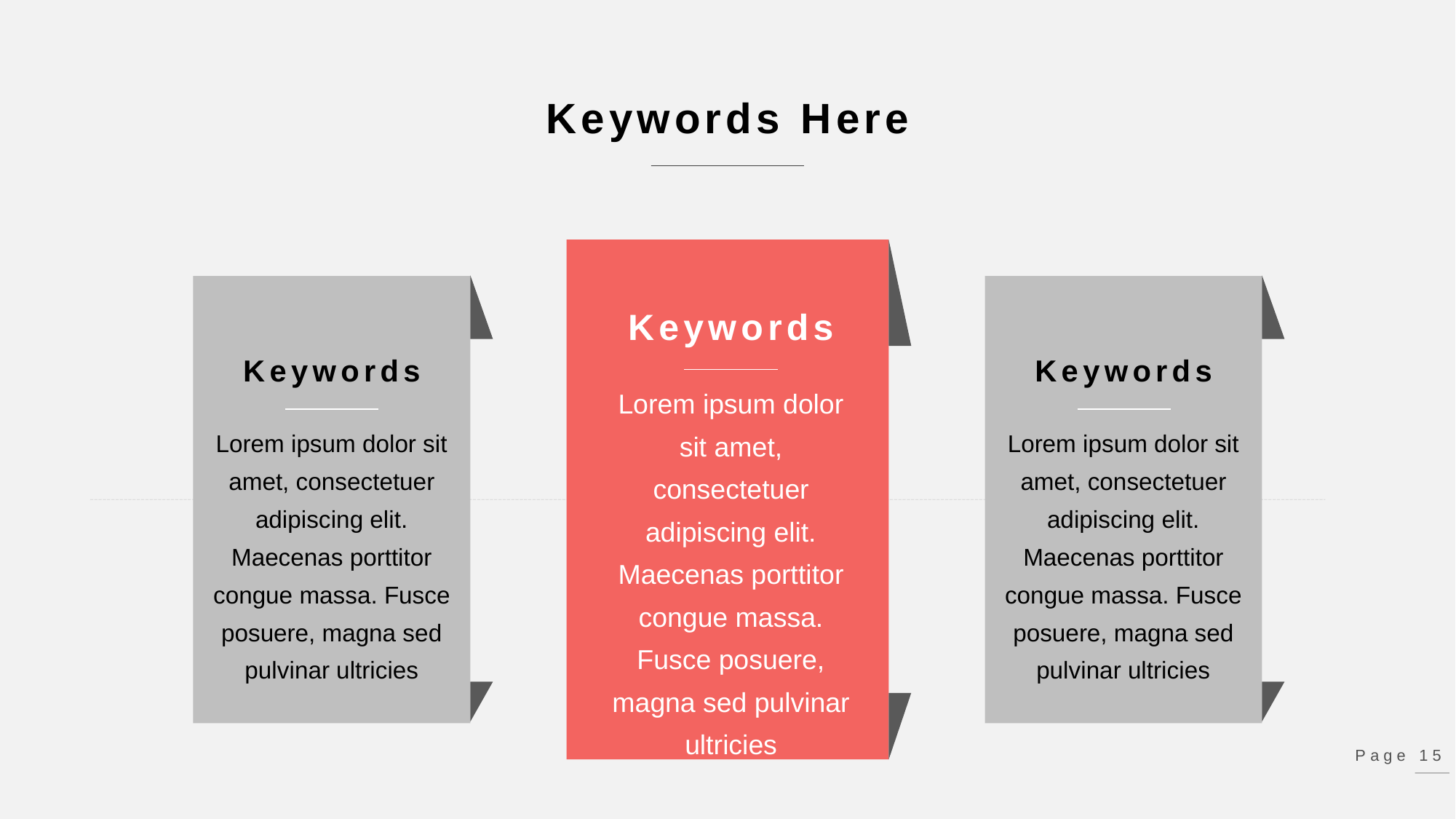

Keywords Here

Keywords
Keywords
Keywords
Lorem ipsum dolor sit amet, consectetuer adipiscing elit. Maecenas porttitor congue massa. Fusce posuere, magna sed pulvinar ultricies
Lorem ipsum dolor sit amet, consectetuer adipiscing elit. Maecenas porttitor congue massa. Fusce posuere, magna sed pulvinar ultricies
Lorem ipsum dolor sit amet, consectetuer adipiscing elit. Maecenas porttitor congue massa. Fusce posuere, magna sed pulvinar ultricies

Page 15